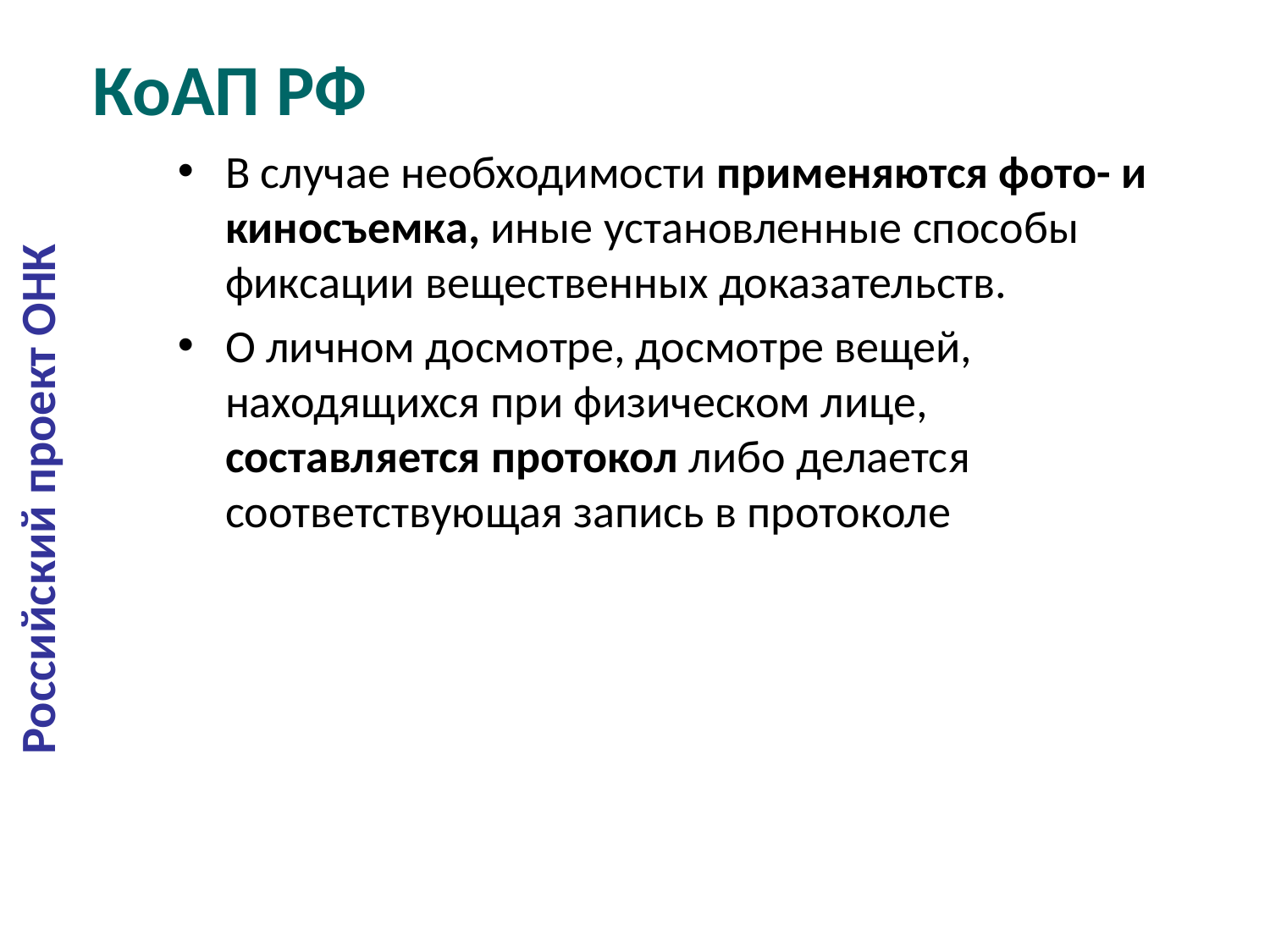

# КоАП РФ
В случае необходимости применяются фото- и киносъемка, иные установленные способы фиксации вещественных доказательств.
О личном досмотре, досмотре вещей, находящихся при физическом лице, составляется протокол либо делается соответствующая запись в протоколе

Российский проект ОНК